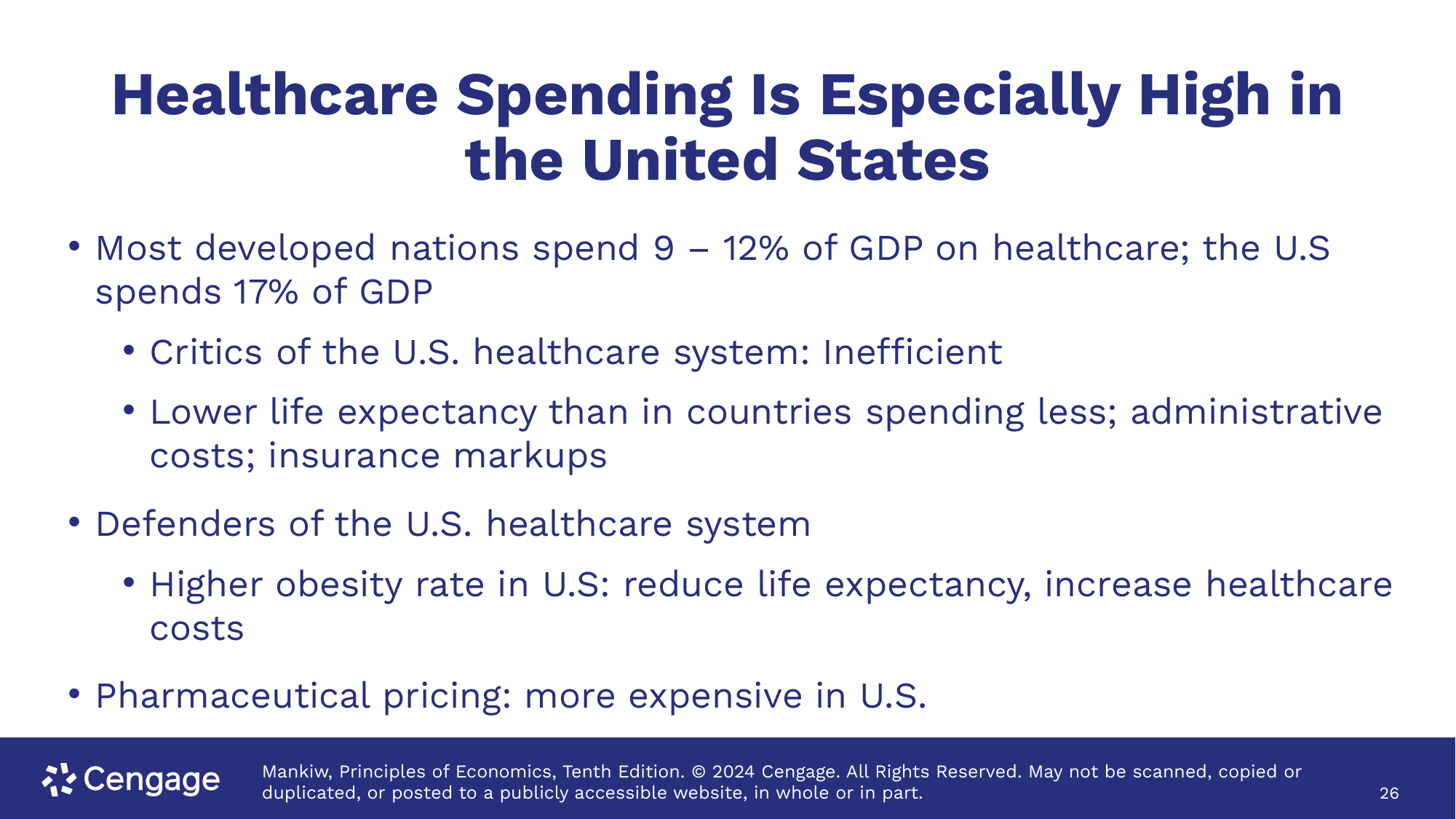

# Healthcare Spending Is Especially High in the United States
Most developed nations spend 9 – 12% of GDP on healthcare; the U.S spends 17% of GDP
Critics of the U.S. healthcare system: Inefficient
Lower life expectancy than in countries spending less; administrative costs; insurance markups
Defenders of the U.S. healthcare system
Higher obesity rate in U.S: reduce life expectancy, increase healthcare costs
Pharmaceutical pricing: more expensive in U.S.